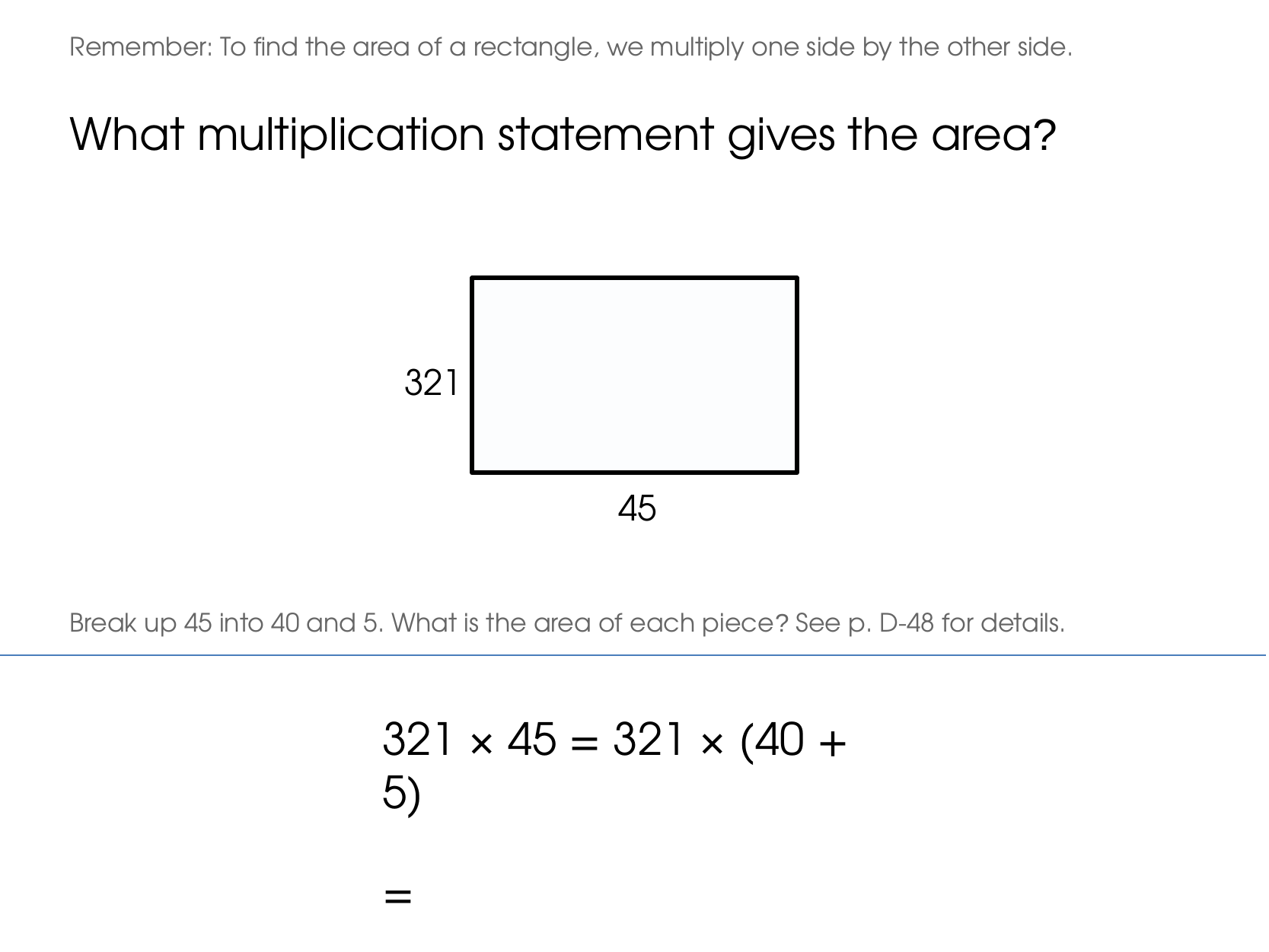

Remember: To find the area of a rectangle, we multiply one side by the other side.
What multiplication statement gives the area?

321
45
Break up 45 into 40 and 5. What is the area of each piece? See p. D-48 for details.
321 × 45 = 321 × (40 + 5)
456 × 34 =